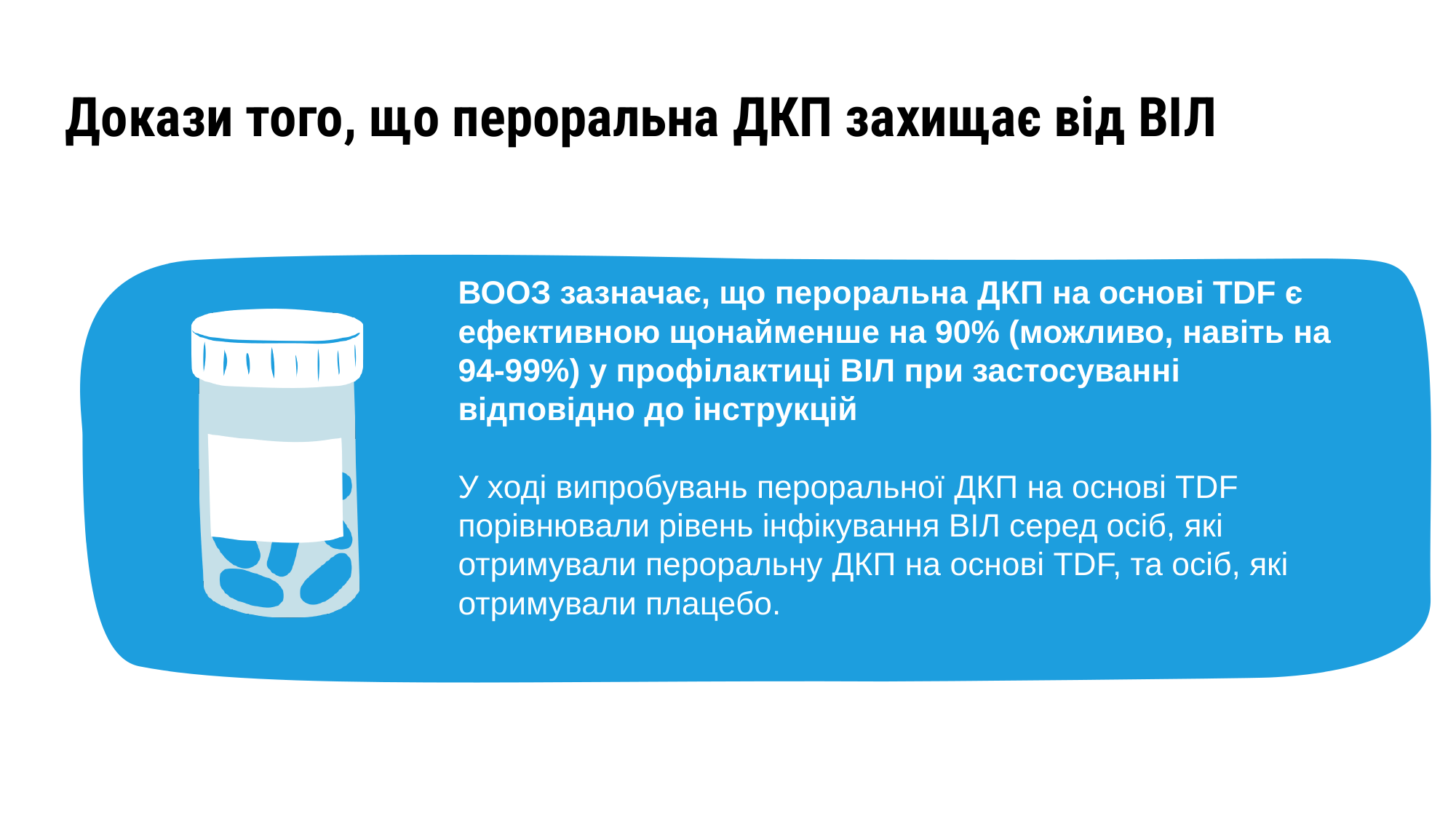

Докази того, що пероральна ДКП захищає від ВІЛ

ВООЗ зазначає, що пероральна ДКП на основі TDF є ефективною щонайменше на 90% (можливо, навіть на 94-99%) у профілактиці ВІЛ при застосуванні відповідно до інструкцій

У ході випробувань пероральної ДКП на основі TDF порівнювали рівень інфікування ВІЛ серед осіб, які отримували пероральну ДКП на основі TDF, та осіб, які отримували плацебо.